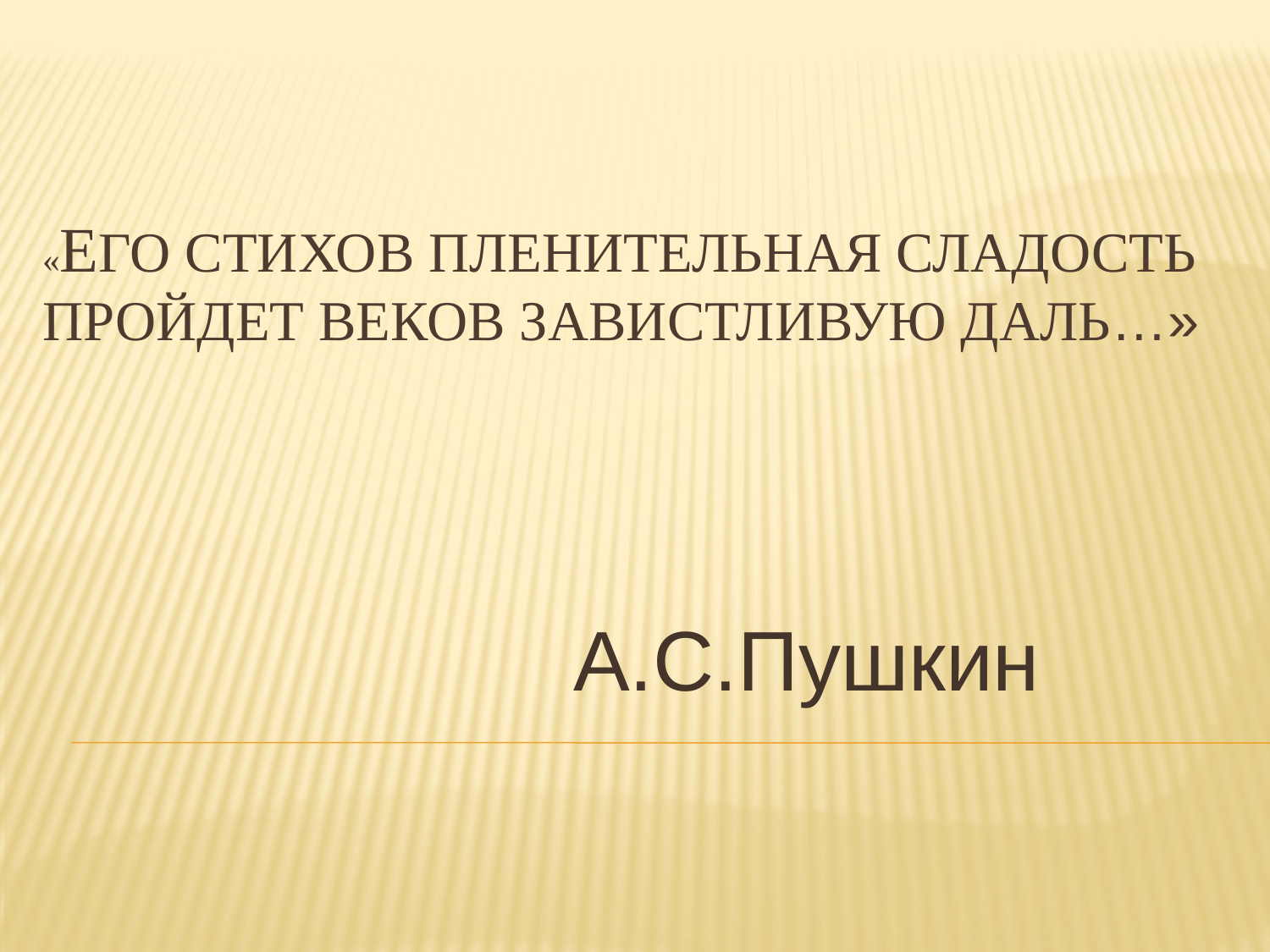

# «Его стихов пленительная сладость пройдет веков завистливую даль…»
				А.С.Пушкин